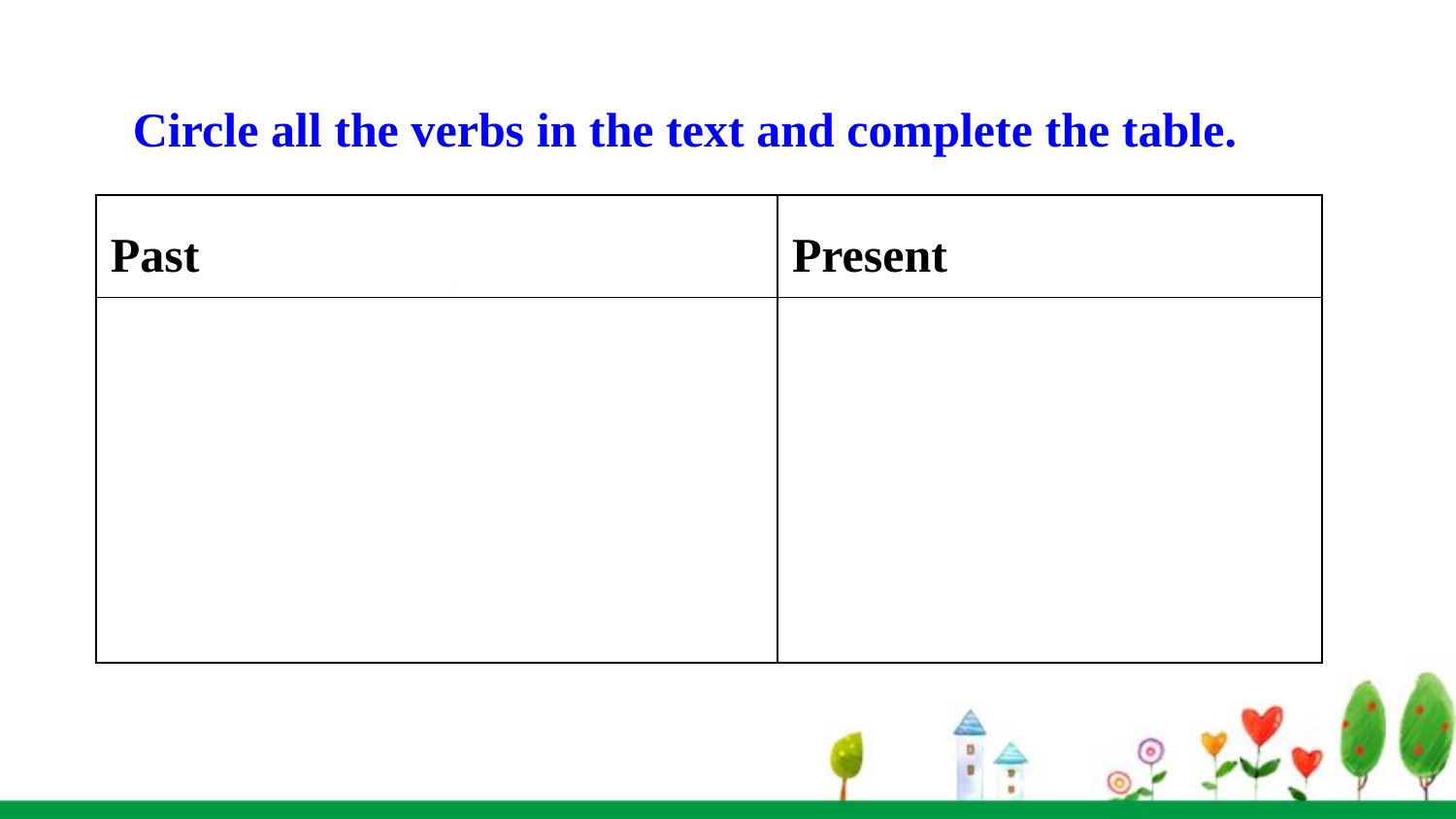

Circle all the verbs in the text and complete the table.
| Past | Present |
| --- | --- |
| was cleaned fixed wanted got were tasted listened did | is clean fix want get are taste listen do |